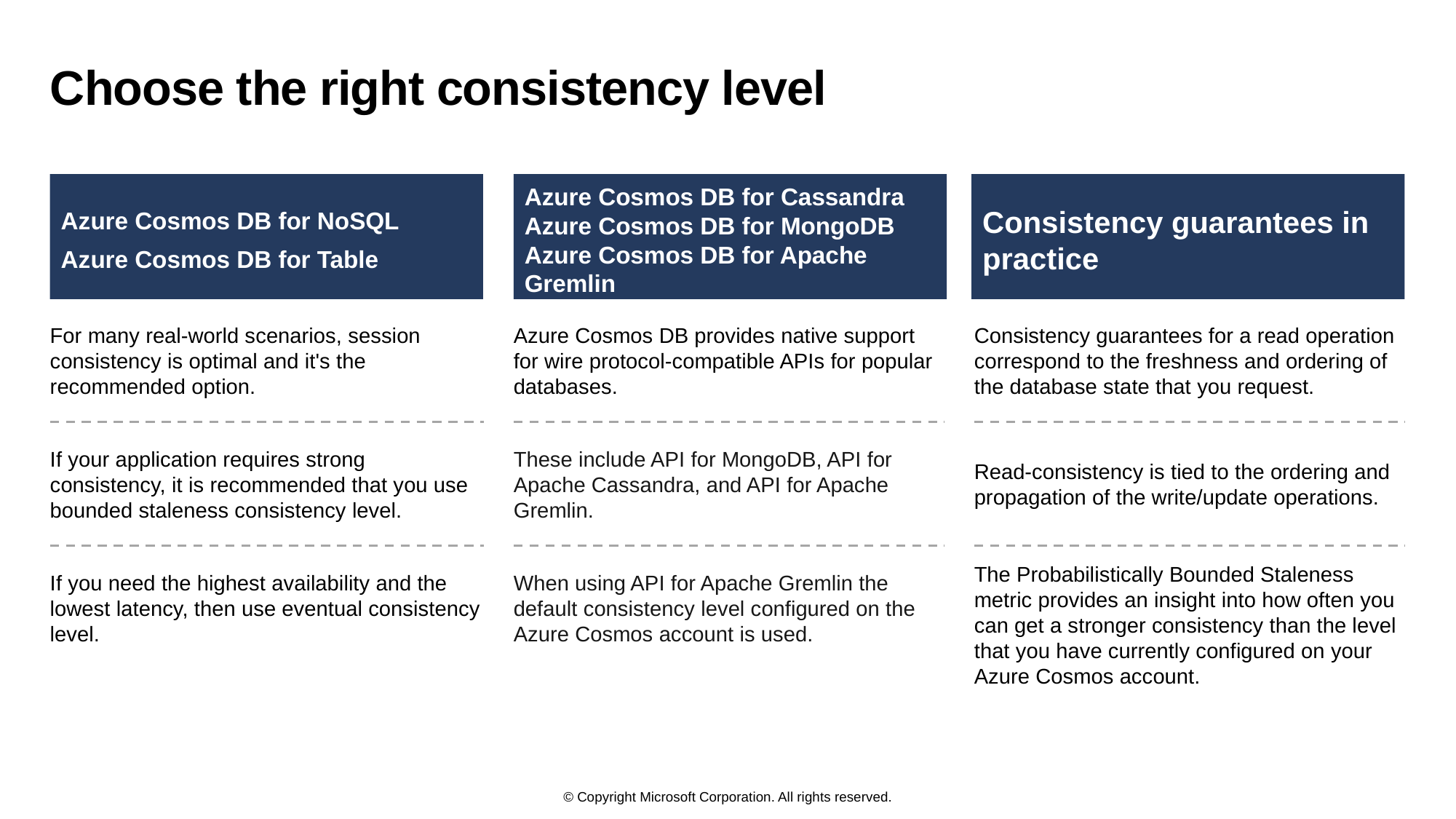

# Choose the right consistency level
Azure Cosmos DB for NoSQL
Azure Cosmos DB for Table
Azure Cosmos DB for Cassandra Azure Cosmos DB for MongoDB Azure Cosmos DB for Apache Gremlin
Consistency guarantees in practice
For many real-world scenarios, session consistency is optimal and it's the recommended option.
Azure Cosmos DB provides native support for wire protocol-compatible APIs for popular databases.
Consistency guarantees for a read operation correspond to the freshness and ordering of the database state that you request.
If your application requires strong consistency, it is recommended that you use bounded staleness consistency level.
These include API for MongoDB, API for Apache Cassandra, and API for Apache Gremlin.
Read-consistency is tied to the ordering and propagation of the write/update operations.
If you need the highest availability and the lowest latency, then use eventual consistency level.
When using API for Apache Gremlin the default consistency level configured on the Azure Cosmos account is used.
The Probabilistically Bounded Staleness metric provides an insight into how often you can get a stronger consistency than the level that you have currently configured on your Azure Cosmos account.